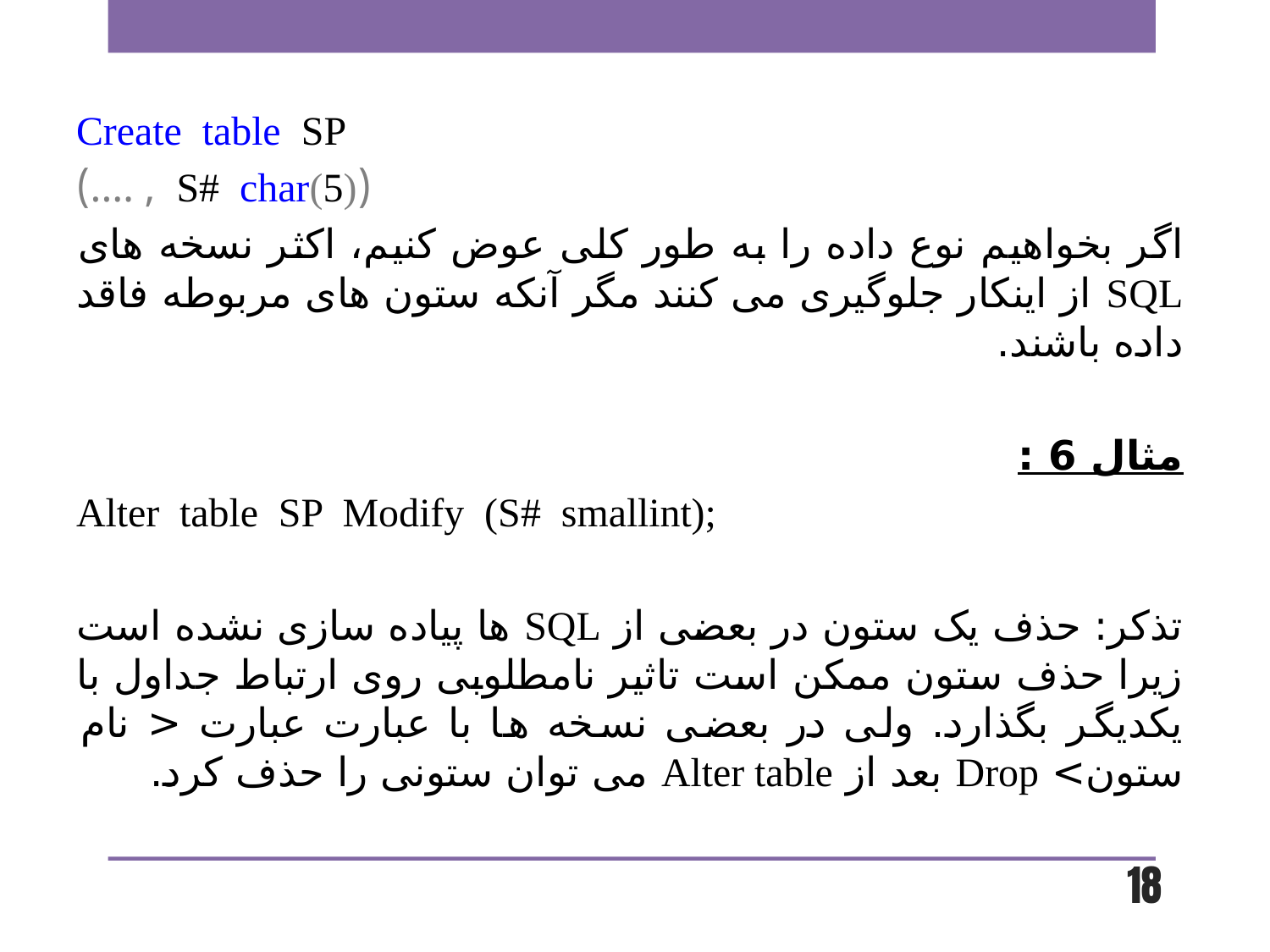

Create  table  SP
 (S#  char(5)  , ….)
اگر بخواهیم نوع داده را به طور کلی عوض کنیم، اکثر نسخه های SQL از اینکار جلوگیری می کنند مگر آنکه ستون های مربوطه فاقد داده باشند.

مثال 6 :
Alter  table  SP  Modify  (S#  smallint);

تذکر: حذف یک ستون در بعضی از SQL ها پیاده سازی نشده است زیرا حذف ستون ممکن است تاثیر نامطلوبی روی ارتباط جداول با یکدیگر بگذارد. ولی در بعضی نسخه ها با عبارت عبارت < نام ستون> Drop بعد از Alter table می توان ستونی را حذف کرد.
18